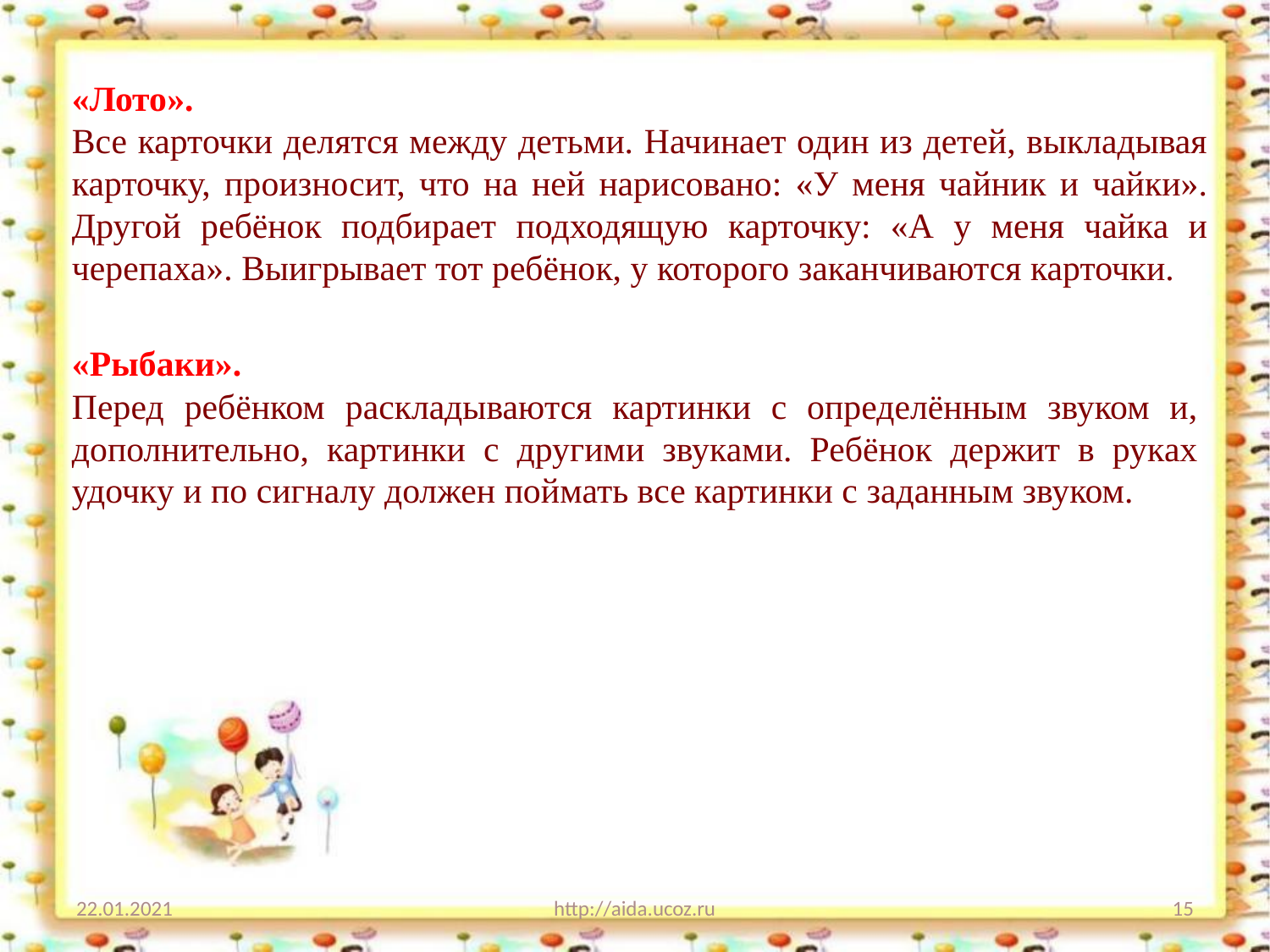

«Лото».
Все карточки делятся между детьми. Начинает один из детей, выкладывая карточку, произносит, что на ней нарисовано: «У меня чайник и чайки». Другой ребёнок подбирает подходящую карточку: «А у меня чайка и черепаха». Выигрывает тот ребёнок, у которого заканчиваются карточки.
«Рыбаки».
Перед ребёнком раскладываются картинки с определённым звуком и, дополнительно, картинки с другими звуками. Ребёнок держит в руках удочку и по сигналу должен поймать все картинки с заданным звуком.
22.01.2021
http://aida.ucoz.ru
15